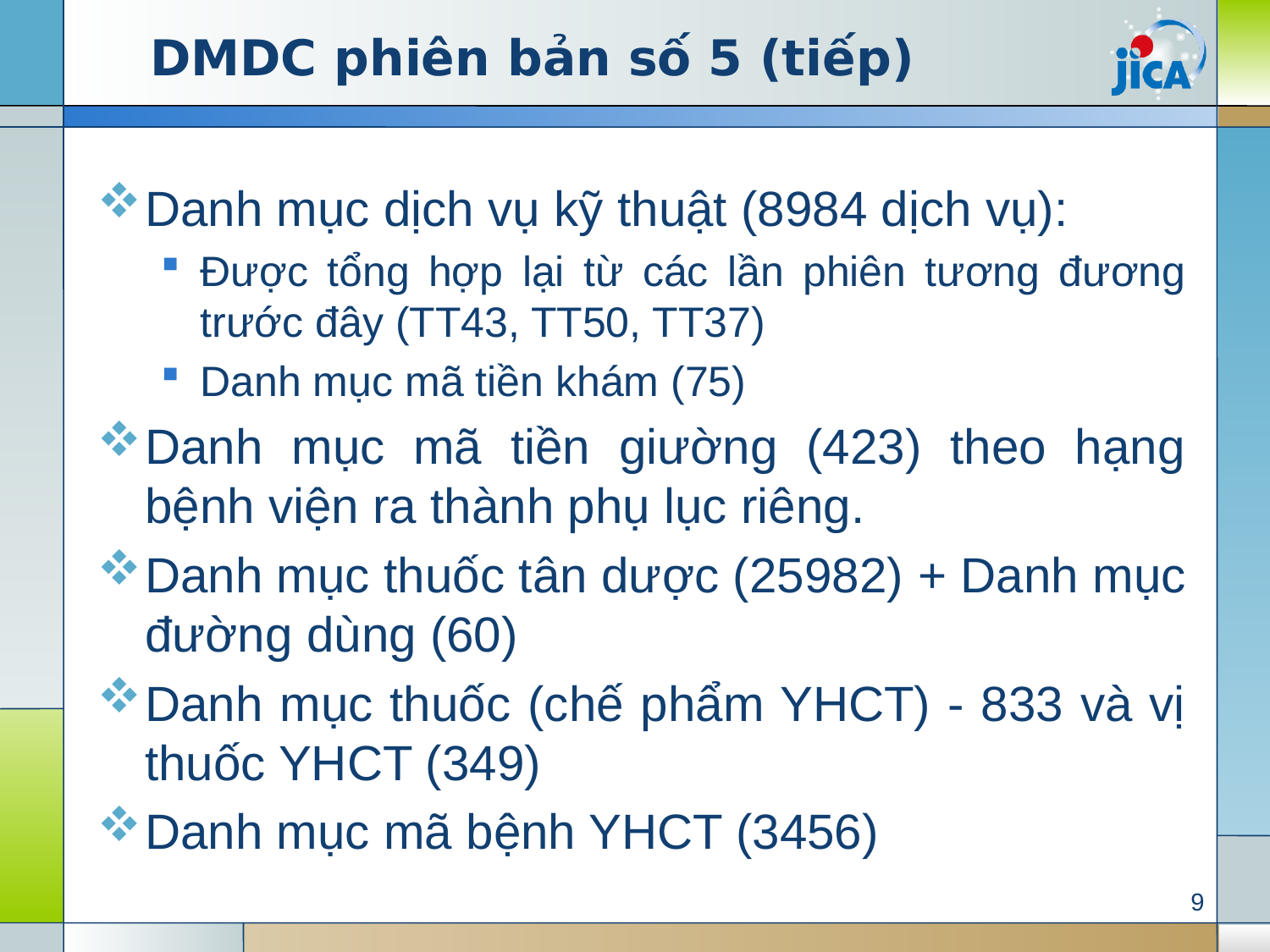

# DMDC phiên bản số 5 (tiếp)
Danh mục dịch vụ kỹ thuật (8984 dịch vụ):
Được tổng hợp lại từ các lần phiên tương đương trước đây (TT43, TT50, TT37)
Danh mục mã tiền khám (75)
Danh mục mã tiền giường (423) theo hạng bệnh viện ra thành phụ lục riêng.
Danh mục thuốc tân dược (25982) + Danh mục đường dùng (60)
Danh mục thuốc (chế phẩm YHCT) - 833 và vị thuốc YHCT (349)
Danh mục mã bệnh YHCT (3456)
9